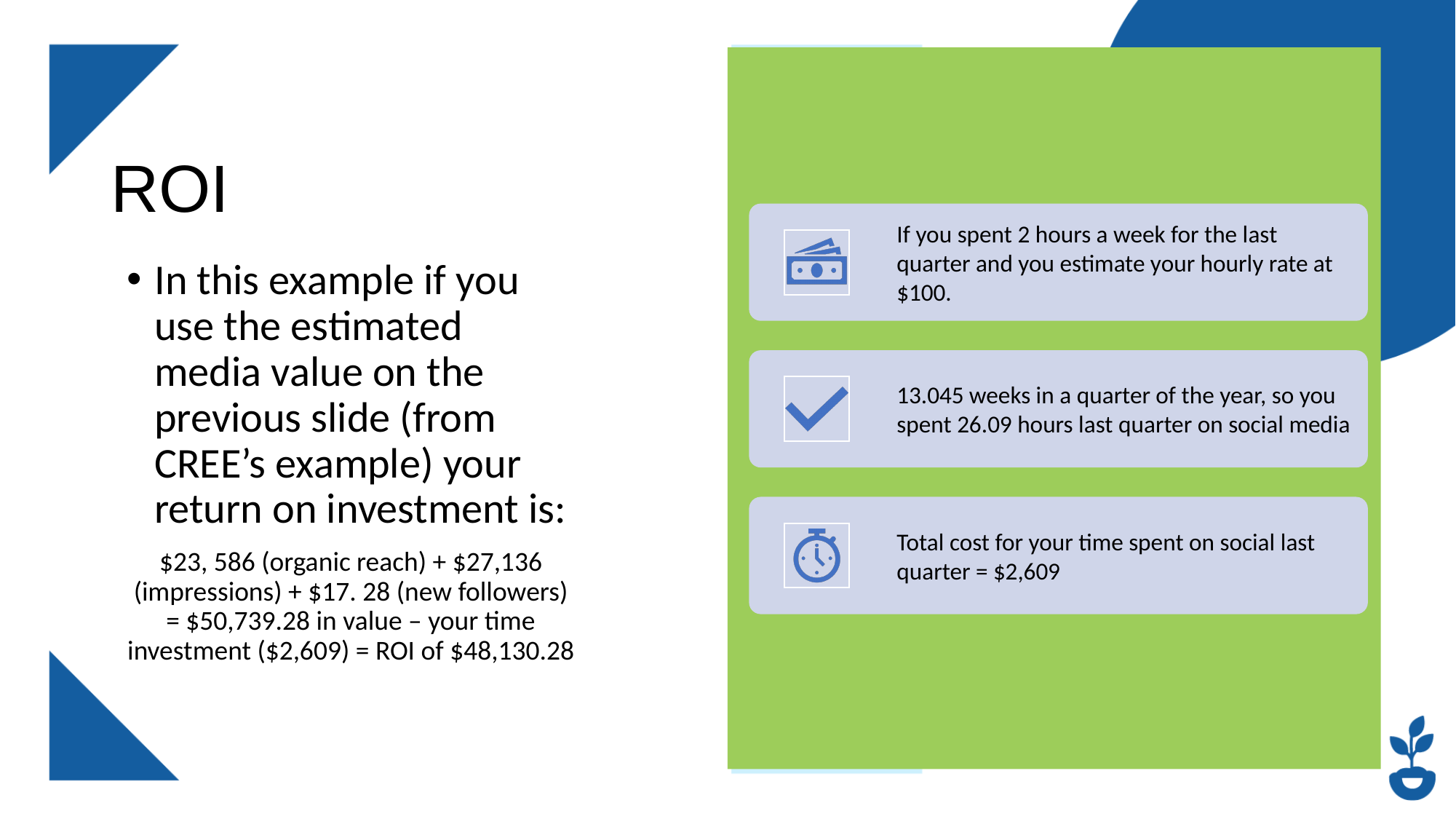

# ROI
If you spent 2 hours a week for the last quarter and you estimate your hourly rate at $100.
13.045 weeks in a quarter of the year, so you spent 26.09 hours last quarter on social media
Total cost for your time spent on social last quarter = $2,609
In this example if you use the estimated media value on the previous slide (from CREE’s example) your return on investment is:
$23, 586 (organic reach) + $27,136 (impressions) + $17. 28 (new followers) = $50,739.28 in value – your time investment ($2,609) = ROI of $48,130.28